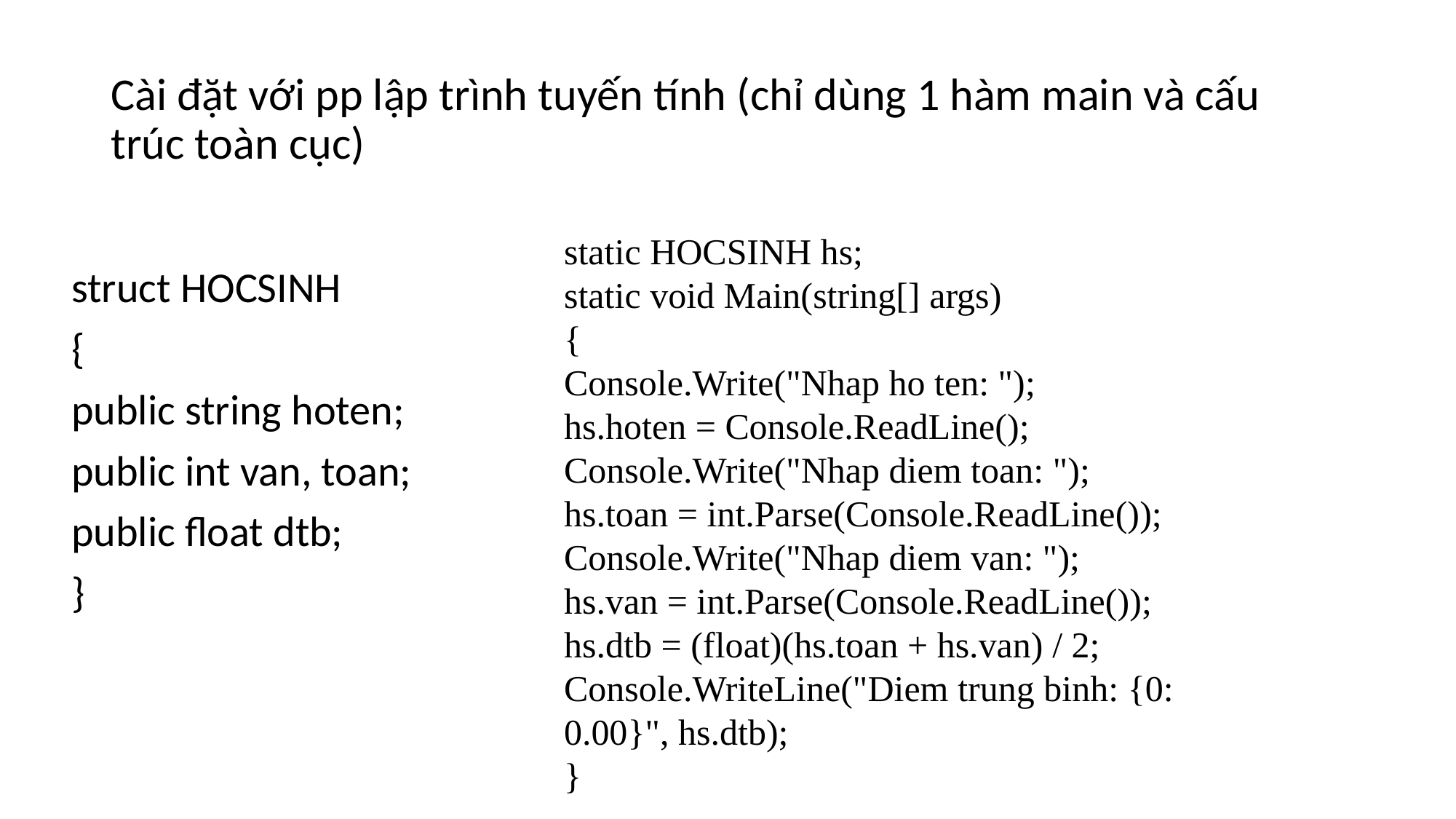

# Cài đặt với pp lập trình tuyến tính (chỉ dùng 1 hàm main và cấu trúc toàn cục)

static HOCSINH hs;
static void Main(string[] args)
{
Console.Write("Nhap ho ten: ");
hs.hoten = Console.ReadLine();
Console.Write("Nhap diem toan: ");
hs.toan = int.Parse(Console.ReadLine());
Console.Write("Nhap diem van: ");
hs.van = int.Parse(Console.ReadLine());
hs.dtb = (float)(hs.toan + hs.van) / 2;
Console.WriteLine("Diem trung binh: {0: 0.00}", hs.dtb);
}
struct HOCSINH
{
public string hoten;
public int van, toan;
public float dtb;
}